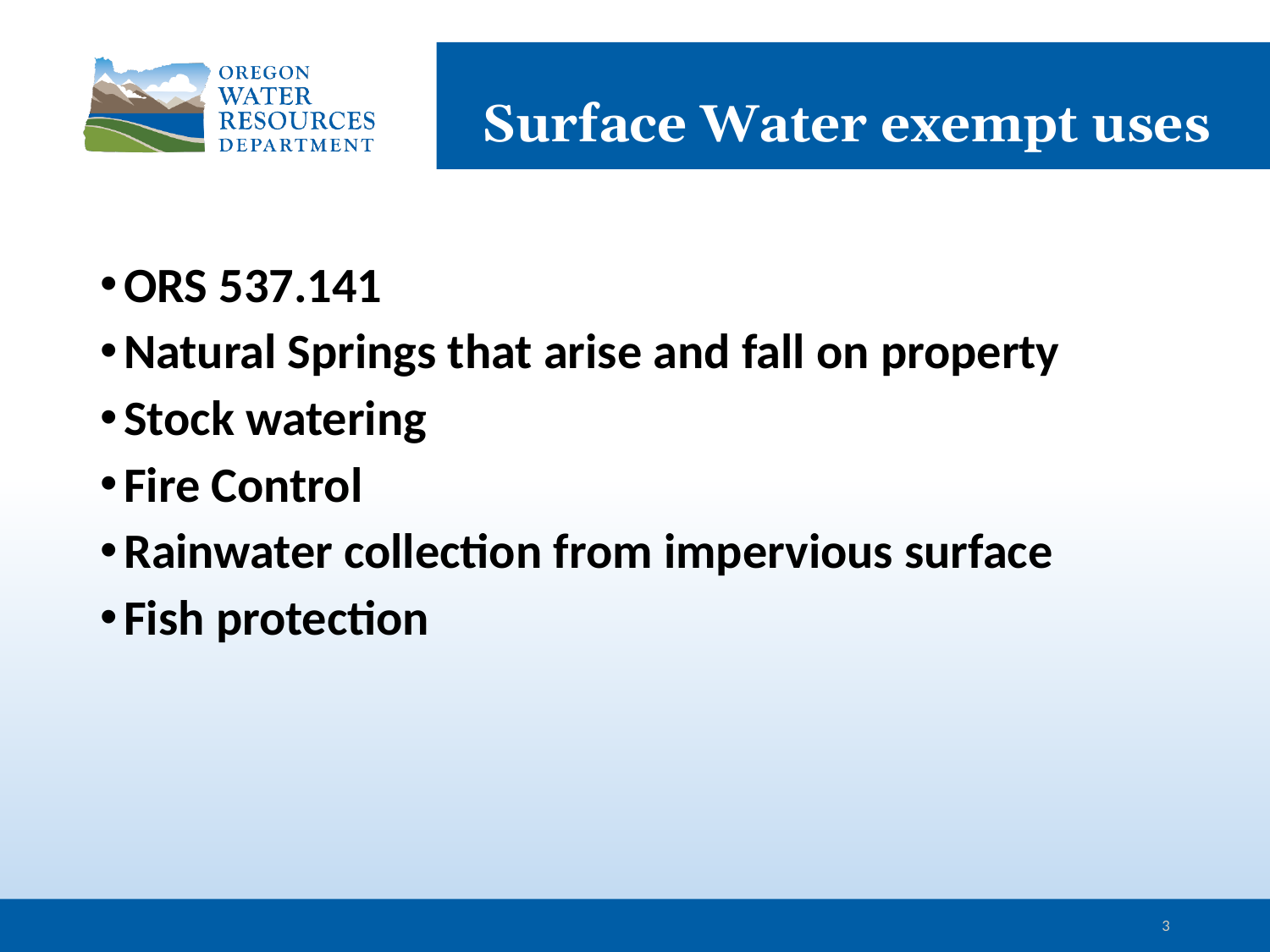

# Surface Water exempt uses
ORS 537.141
Natural Springs that arise and fall on property
Stock watering
Fire Control
Rainwater collection from impervious surface
Fish protection
3